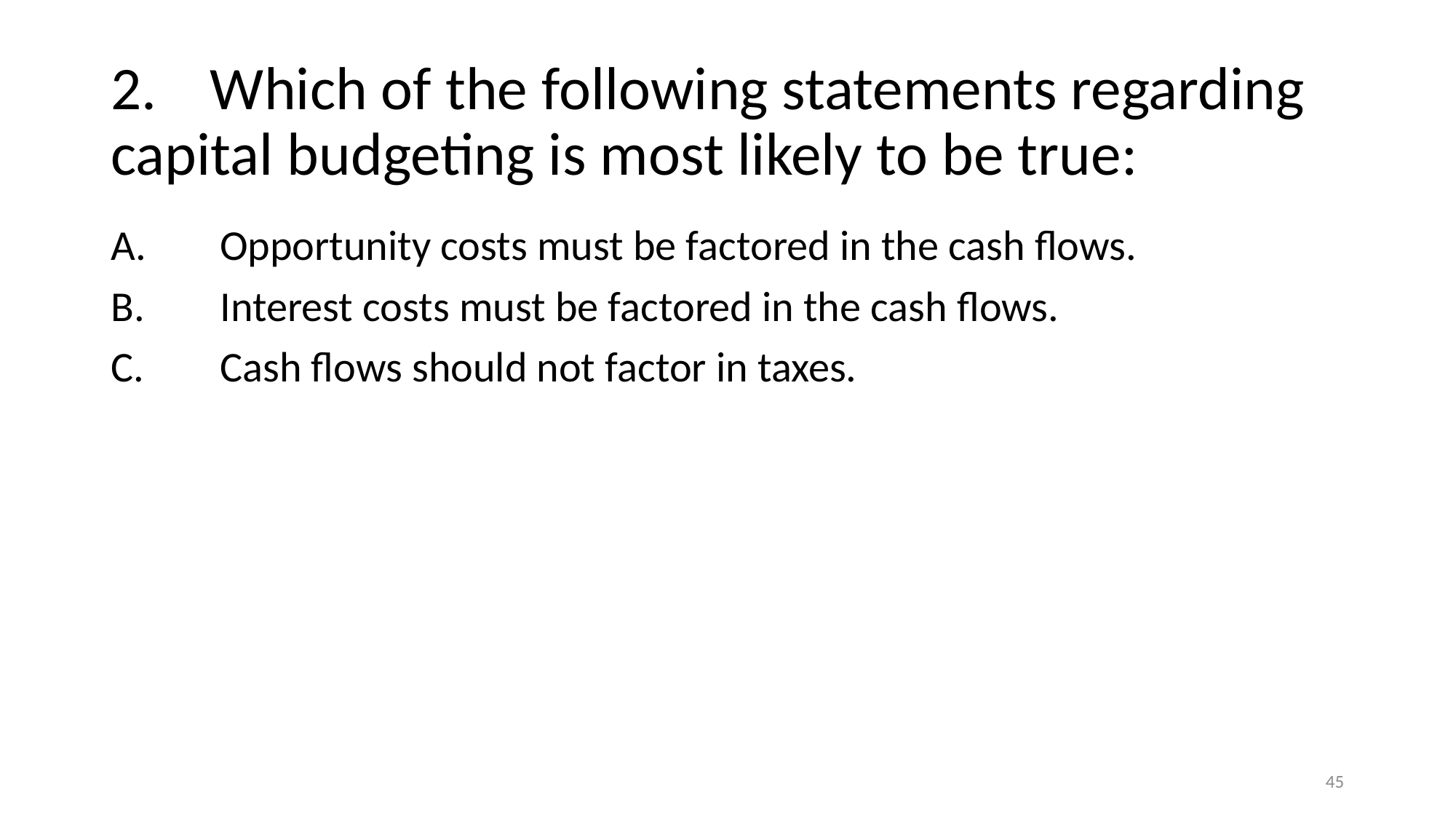

# 2.	Which of the following statements regarding capital budgeting is most likely to be true:
A.	Opportunity costs must be factored in the cash flows.
B.	Interest costs must be factored in the cash flows.
C.	Cash flows should not factor in taxes.
45